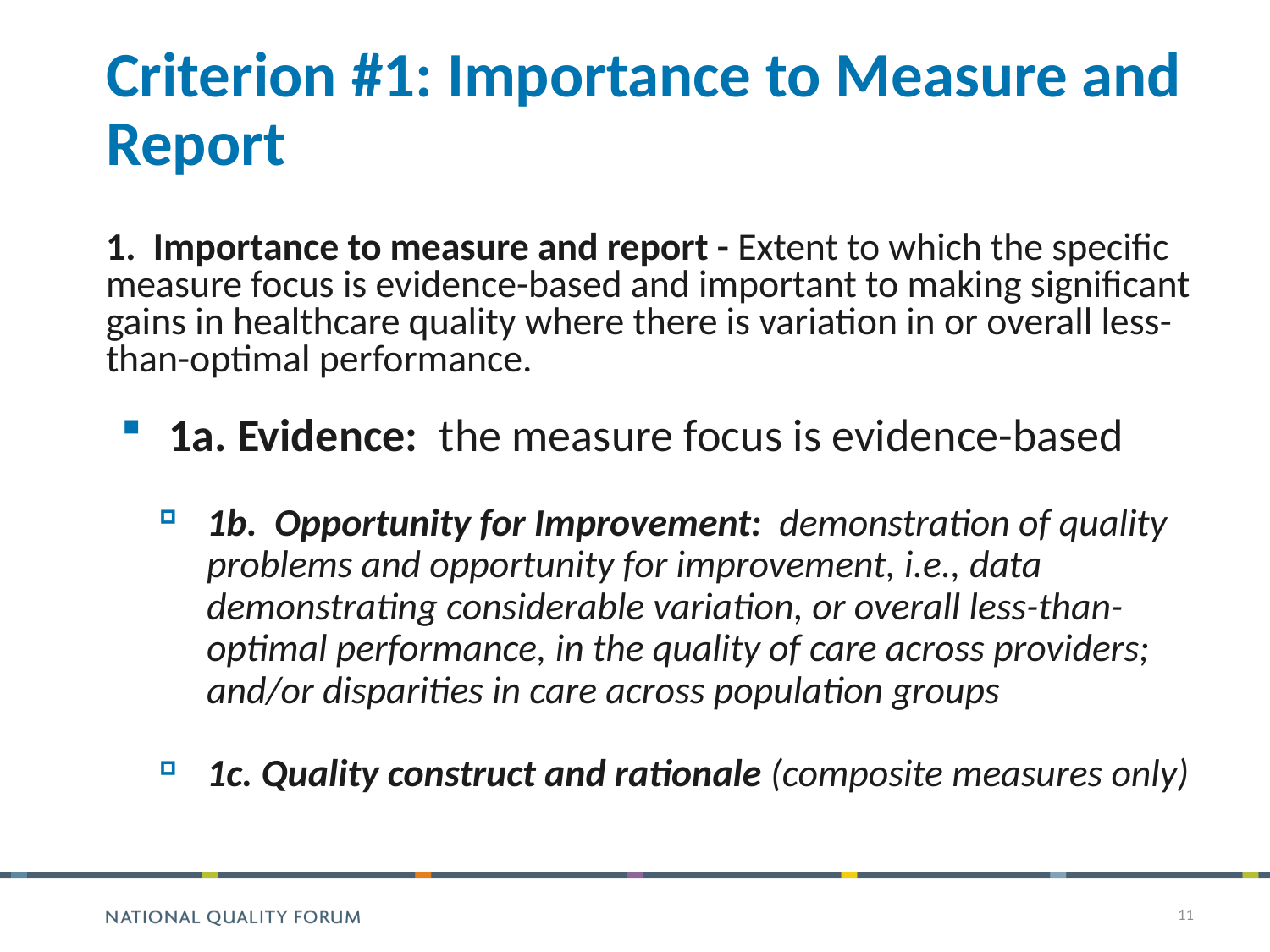

# Criterion #1: Importance to Measure and Report
1.  Importance to measure and report - Extent to which the specific measure focus is evidence-based and important to making significant gains in healthcare quality where there is variation in or overall less-than-optimal performance.

1a. Evidence:  the measure focus is evidence-based

1b.  Opportunity for Improvement:  demonstration of quality problems and opportunity for improvement, i.e., data demonstrating considerable variation, or overall less-than-optimal performance, in the quality of care across providers; and/or disparities in care across population groups

1c. Quality construct and rationale (composite measures only)
11